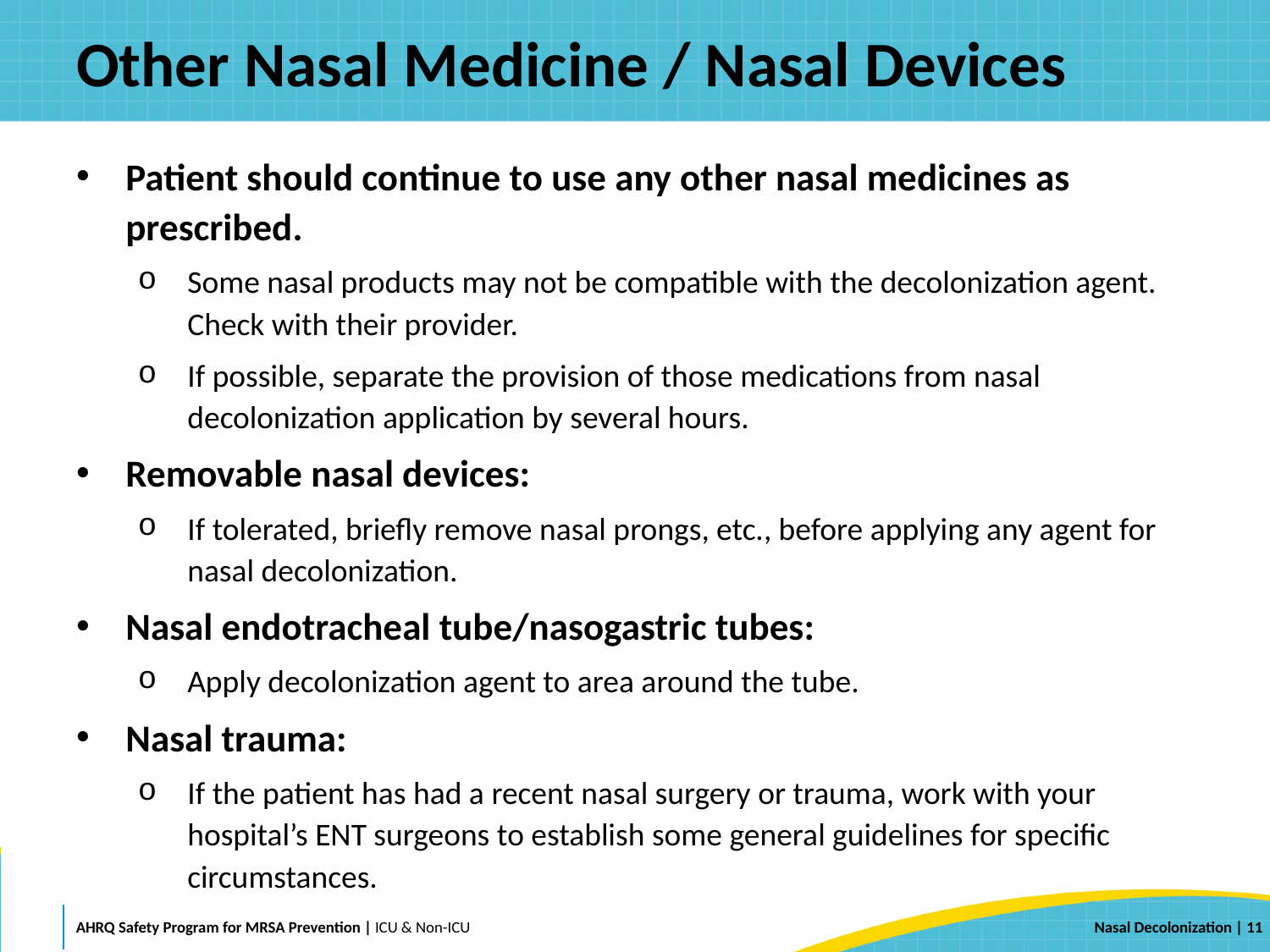

# Other Nasal Medicine / Nasal Devices
Patient should continue to use any other nasal medicines as prescribed.
Some nasal products may not be compatible with the decolonization agent. Check with their provider.
If possible, separate the provision of those medications from nasal decolonization application by several hours.
Removable nasal devices:
If tolerated, briefly remove nasal prongs, etc., before applying any agent for nasal decolonization.
Nasal endotracheal tube/nasogastric tubes:
Apply decolonization agent to area around the tube.
Nasal trauma:
If the patient has had a recent nasal surgery or trauma, work with your hospital’s ENT surgeons to establish some general guidelines for specific circumstances.
 | 11